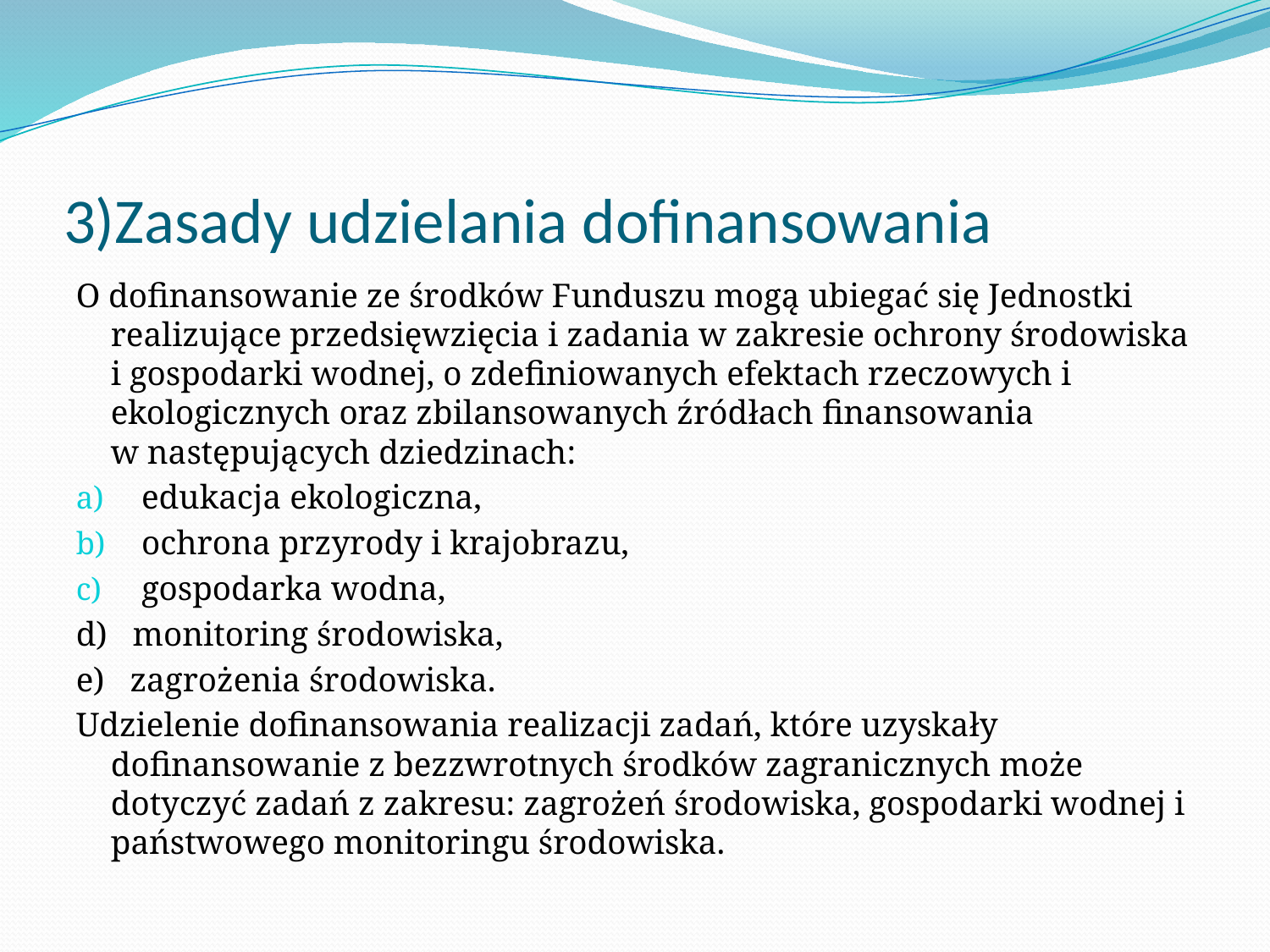

# 3)Zasady udzielania dofinansowania
O dofinansowanie ze środków Funduszu mogą ubiegać się Jednostki realizujące przedsięwzięcia i zadania w zakresie ochrony środowiska i gospodarki wodnej, o zdefiniowanych efektach rzeczowych i ekologicznych oraz zbilansowanych źródłach finansowania
w następujących dziedzinach:
edukacja ekologiczna,
ochrona przyrody i krajobrazu,
gospodarka wodna,
d)   monitoring środowiska,
e)   zagrożenia środowiska.
Udzielenie dofinansowania realizacji zadań, które uzyskały dofinansowanie z bezzwrotnych środków zagranicznych może dotyczyć zadań z zakresu: zagrożeń środowiska, gospodarki wodnej i państwowego monitoringu środowiska.